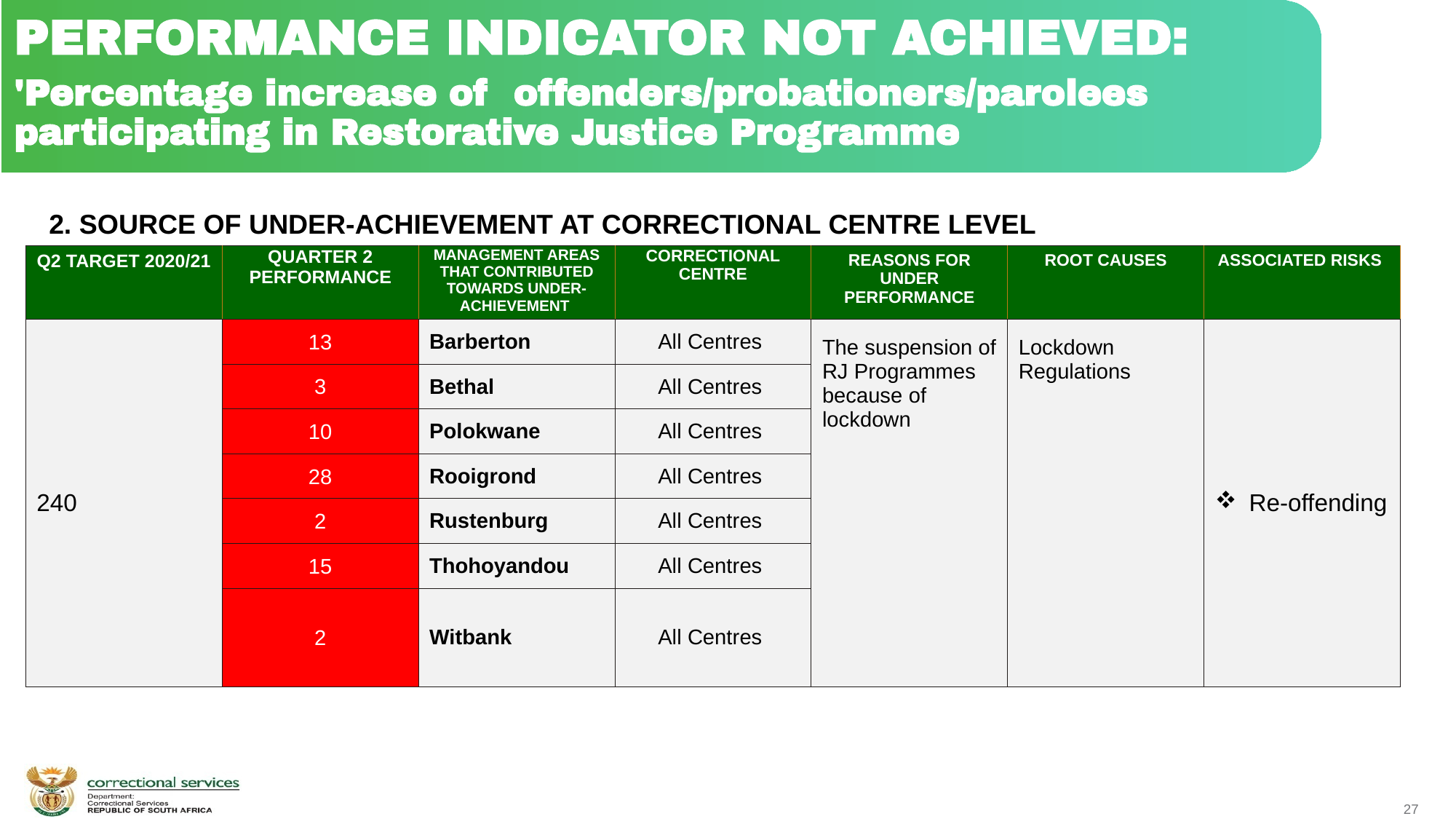

PERFORMANCE INDICATOR NOT ACHIEVED:
'Percentage increase of  offenders/probationers/parolees  participating in Restorative Justice Programme
     2. SOURCE OF UNDER-ACHIEVEMENT AT CORRECTIONAL CENTRE LEVEL
| Q2 TARGET 2020/21 | QUARTER 2 PERFORMANCE | MANAGEMENT AREAS THAT CONTRIBUTED TOWARDS UNDER-ACHIEVEMENT | CORRECTIONAL CENTRE | REASONS FOR UNDER PERFORMANCE | ROOT CAUSES | ASSOCIATED RISKS |
| --- | --- | --- | --- | --- | --- | --- |
| 240 | 13 | Barberton | All Centres | The suspension of RJ Programmes because of lockdown | Lockdown Regulations | Re-offending |
|  | 3 | Bethal | All Centres |  |  |  |
|  | 10 | Polokwane | All Centres |  |  |  |
|  | 28 | Rooigrond | All Centres |  |  |  |
|  | 2 | Rustenburg | All Centres |  |  |  |
|  | 15 | Thohoyandou | All Centres |  |  |  |
|  | 2 | Witbank | All Centres |  |  |  |